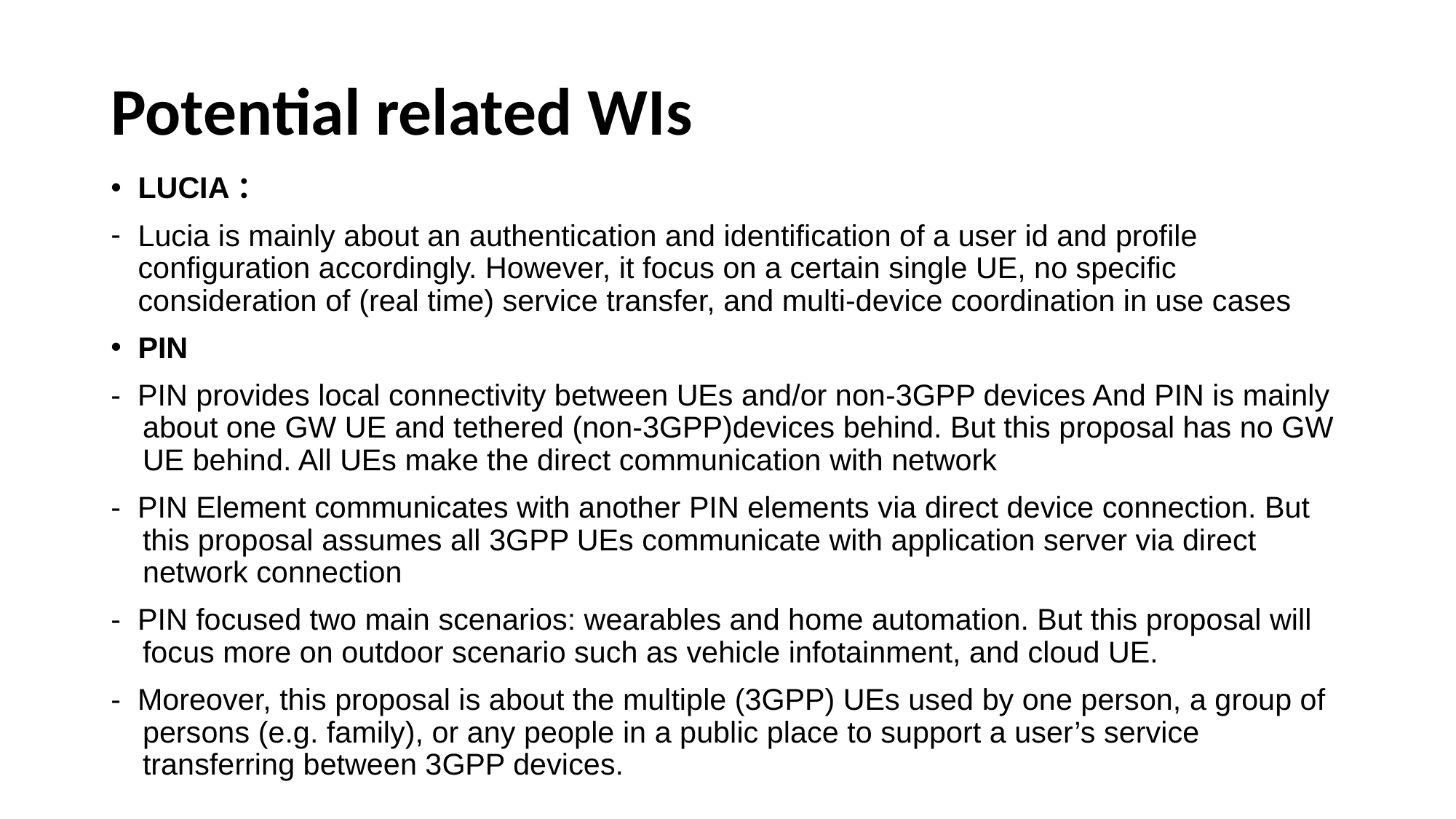

# Potential related WIs
LUCIA：
Lucia is mainly about an authentication and identification of a user id and profile configuration accordingly. However, it focus on a certain single UE, no specific consideration of (real time) service transfer, and multi-device coordination in use cases
PIN
-  PIN provides local connectivity between UEs and/or non-3GPP devices And PIN is mainly about one GW UE and tethered (non-3GPP)devices behind. But this proposal has no GW UE behind. All UEs make the direct communication with network
-  PIN Element communicates with another PIN elements via direct device connection. But this proposal assumes all 3GPP UEs communicate with application server via direct network connection
-  PIN focused two main scenarios: wearables and home automation. But this proposal will focus more on outdoor scenario such as vehicle infotainment, and cloud UE.
-  Moreover, this proposal is about the multiple (3GPP) UEs used by one person, a group of persons (e.g. family), or any people in a public place to support a user’s service transferring between 3GPP devices.